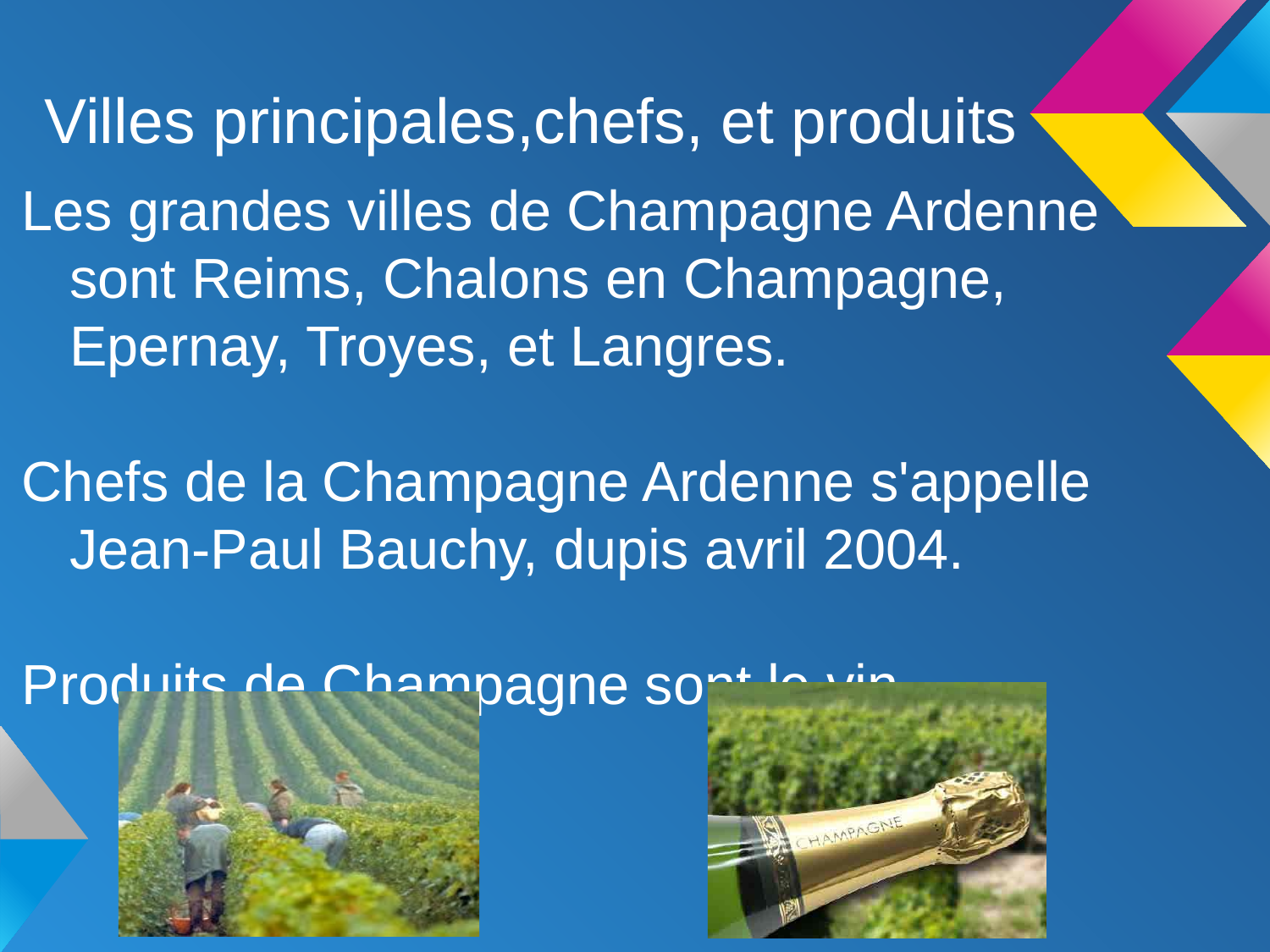

# Villes principales,chefs, et produits
Les grandes villes de Champagne Ardenne sont Reims, Chalons en Champagne, Epernay, Troyes, et Langres.

Chefs de la Champagne Ardenne s'appelle Jean-Paul Bauchy, dupis avril 2004.

Produits de Champagne sont le vin.